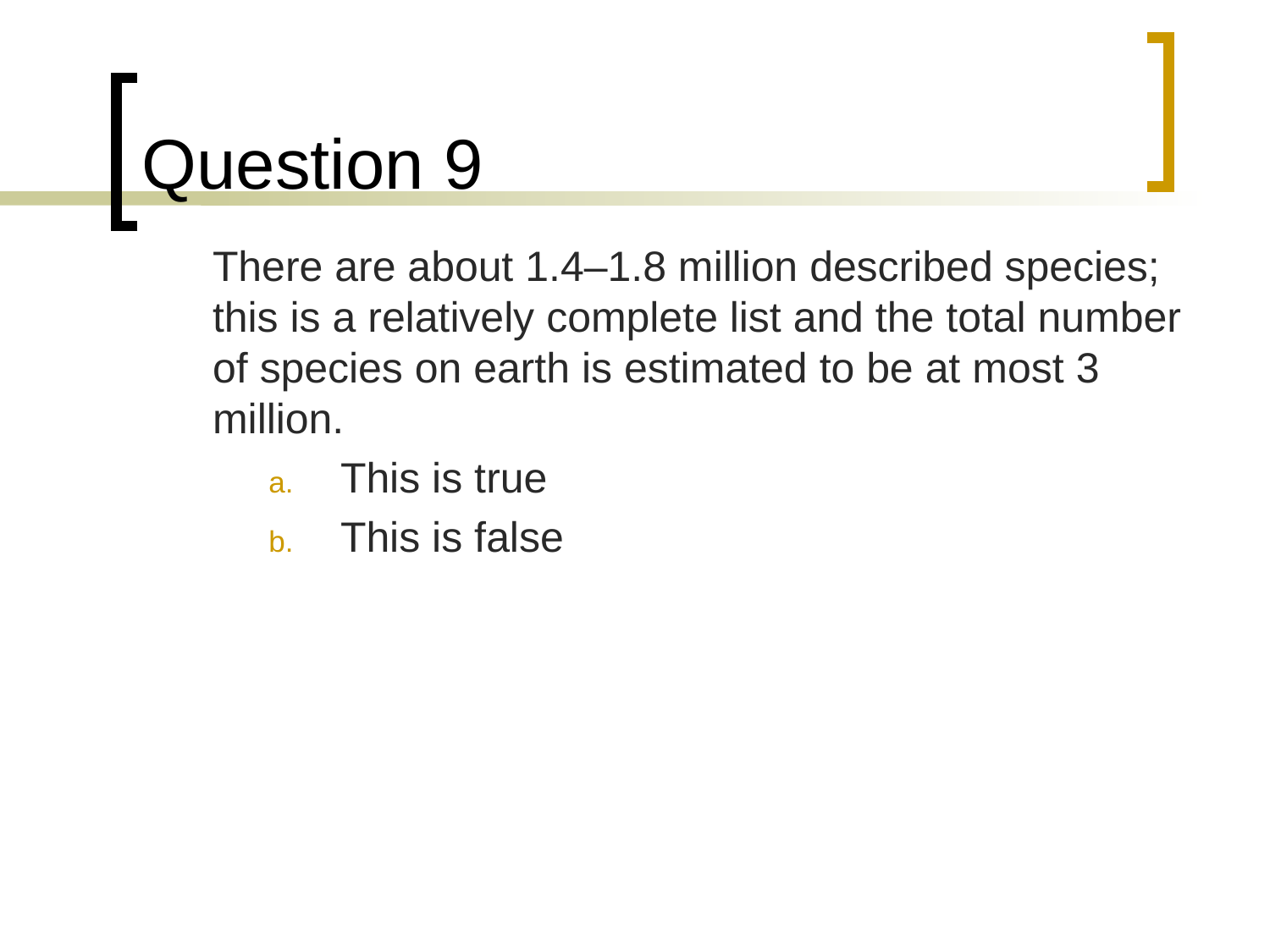

# Question 9
	There are about 1.4–1.8 million described species; this is a relatively complete list and the total number of species on earth is estimated to be at most 3 million.
This is true
This is false